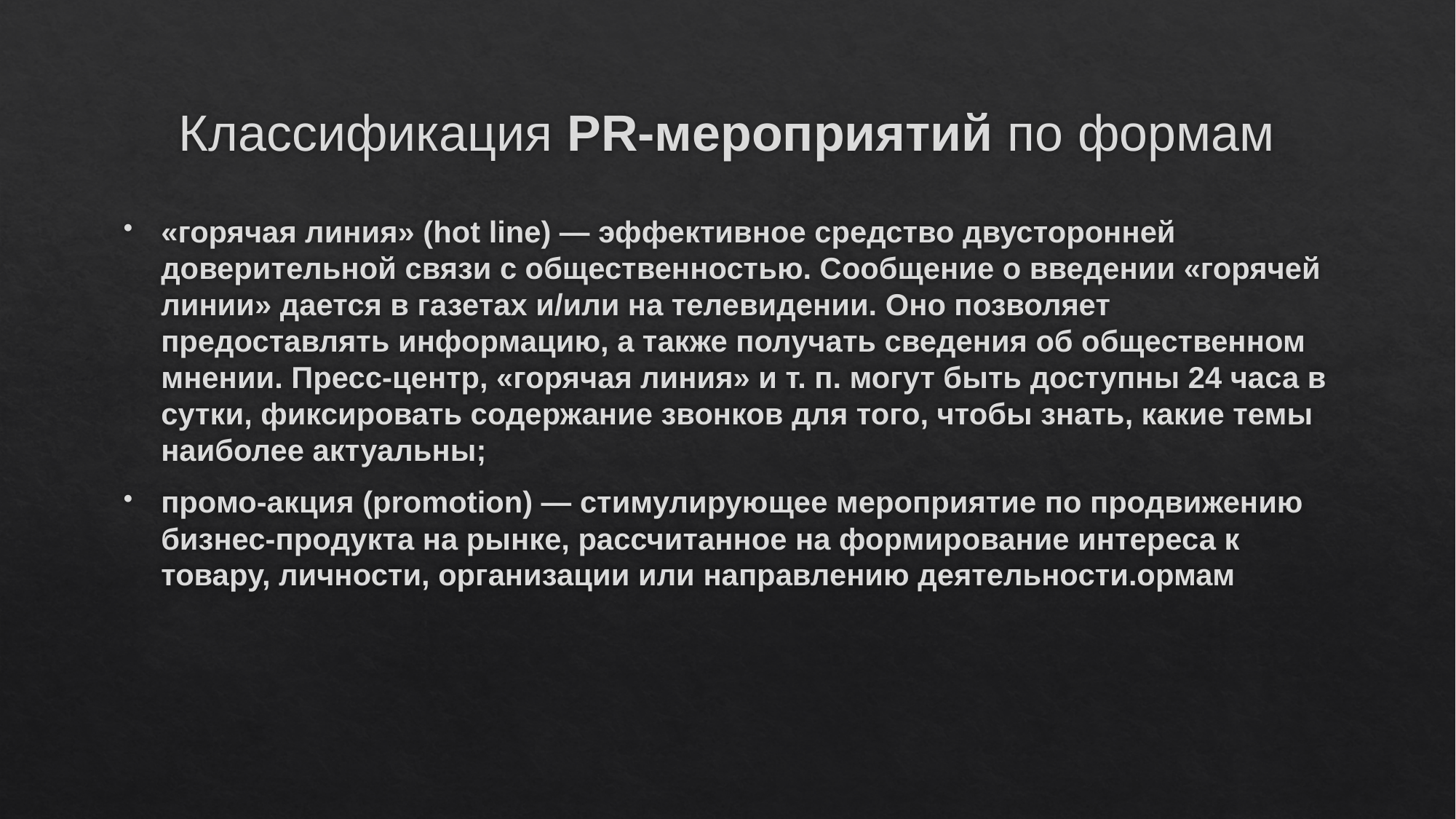

# Классификация PR-мероприятий по формам
«горячая линия» (hot line) — эффективное средство двусторонней доверительной связи с общественностью. Сообщение о введении «горячей линии» дается в газетах и/или на телевидении. Оно позволяет предоставлять информацию, а также получать сведения об общественном мнении. Пресс-центр, «горячая линия» и т. п. могут быть доступны 24 часа в сутки, фиксировать содержание звонков для того, чтобы знать, какие темы наиболее актуальны;
промо-акция (promotion) — стимулирующее мероприятие по продвижению бизнес-продукта на рынке, рассчитанное на формирование интереса к товару, личности, организации или направлению деятельности.ормам